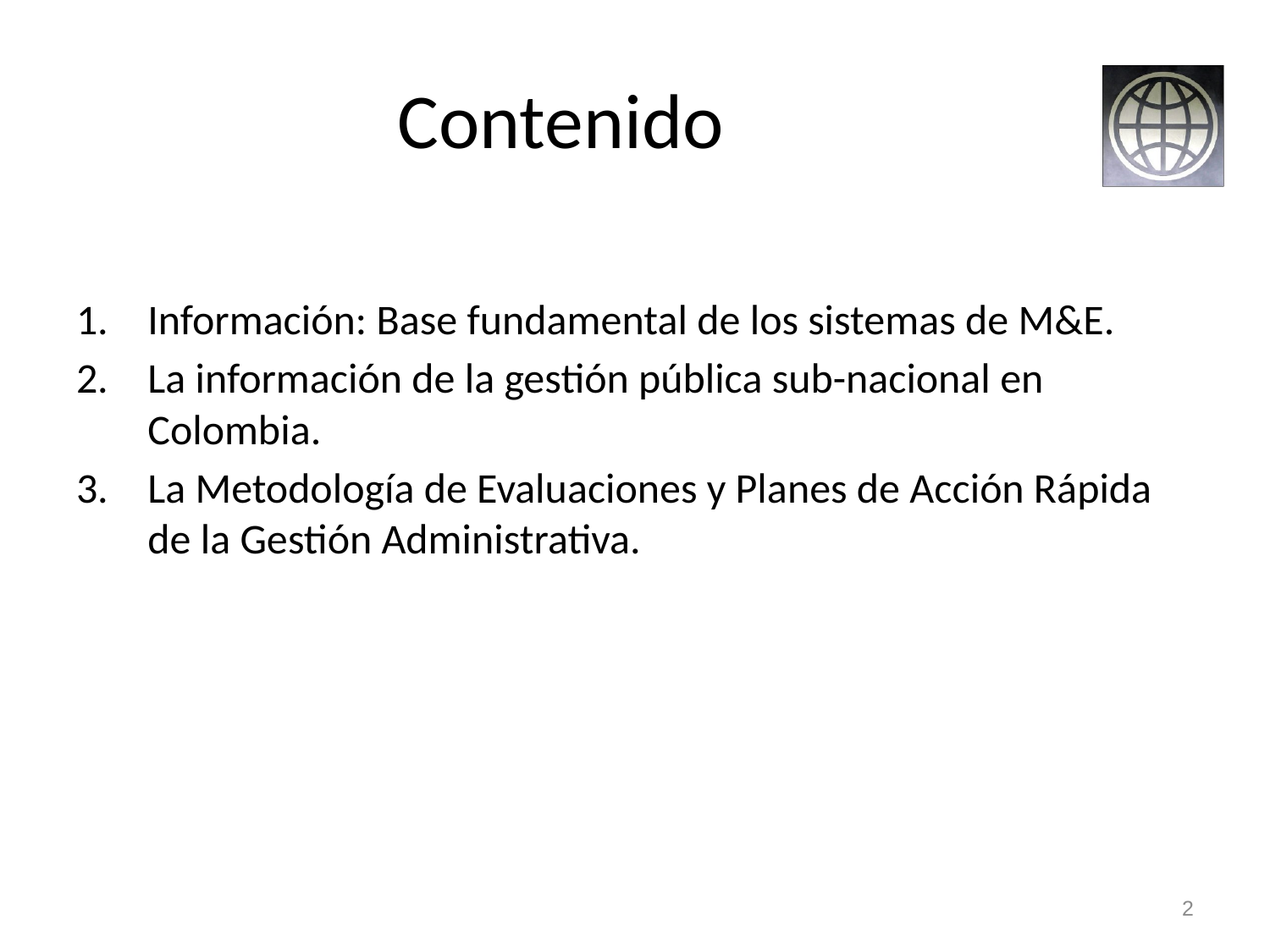

# Contenido
Información: Base fundamental de los sistemas de M&E.
La información de la gestión pública sub-nacional en Colombia.
La Metodología de Evaluaciones y Planes de Acción Rápida de la Gestión Administrativa.

2